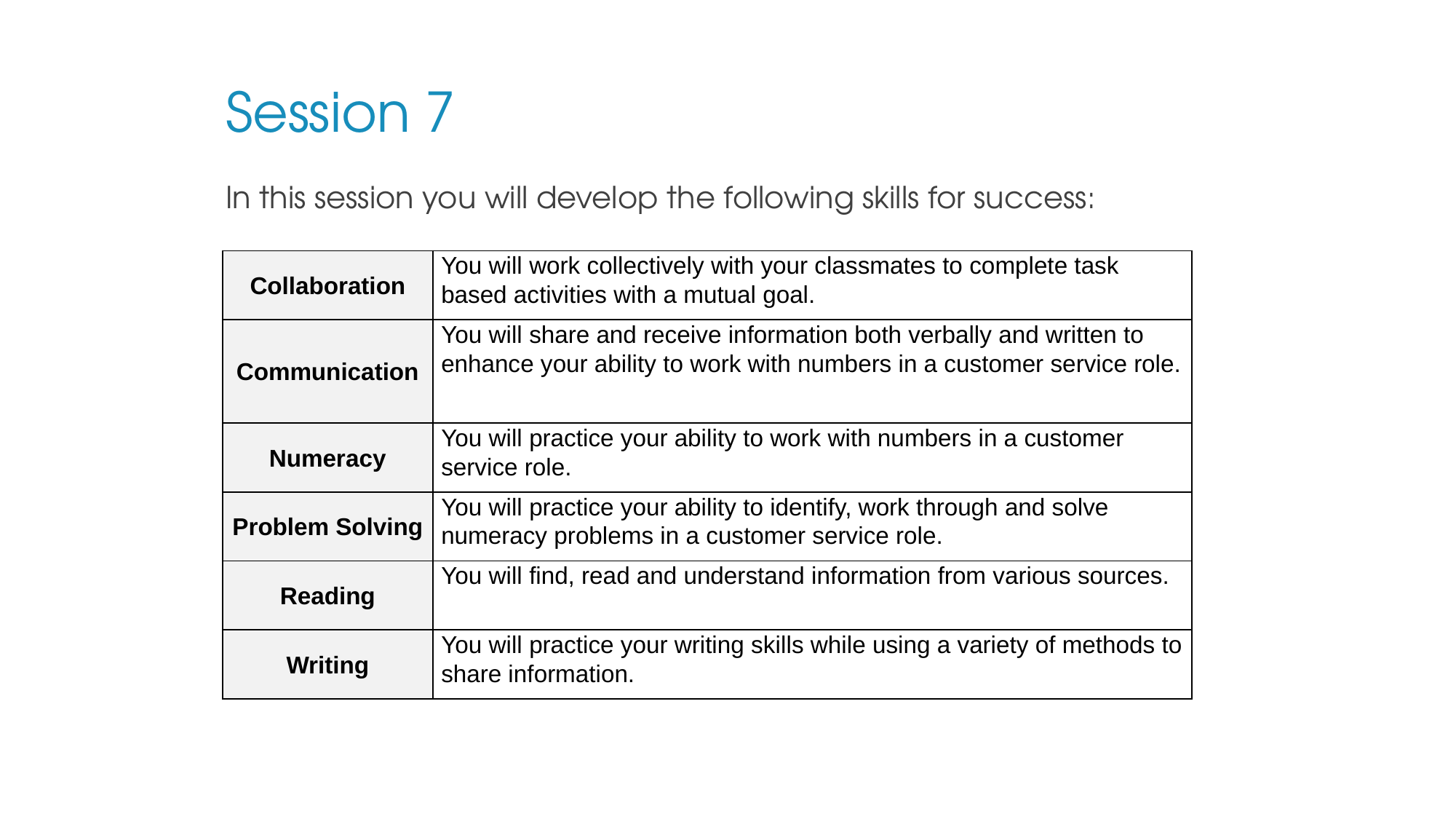

# Session 7
In this session you will develop the following skills for success:

| Collaboration | You will work collectively with your classmates to complete task based activities with a mutual goal. |
| --- | --- |
| Communication | You will share and receive information both verbally and written to enhance your ability to work with numbers in a customer service role. |
| Numeracy | You will practice your ability to work with numbers in a customer service role. |
| Problem Solving | You will practice your ability to identify, work through and solve numeracy problems in a customer service role. |
| Reading | You will find, read and understand information from various sources. |
| Writing | You will practice your writing skills while using a variety of methods to share information. |